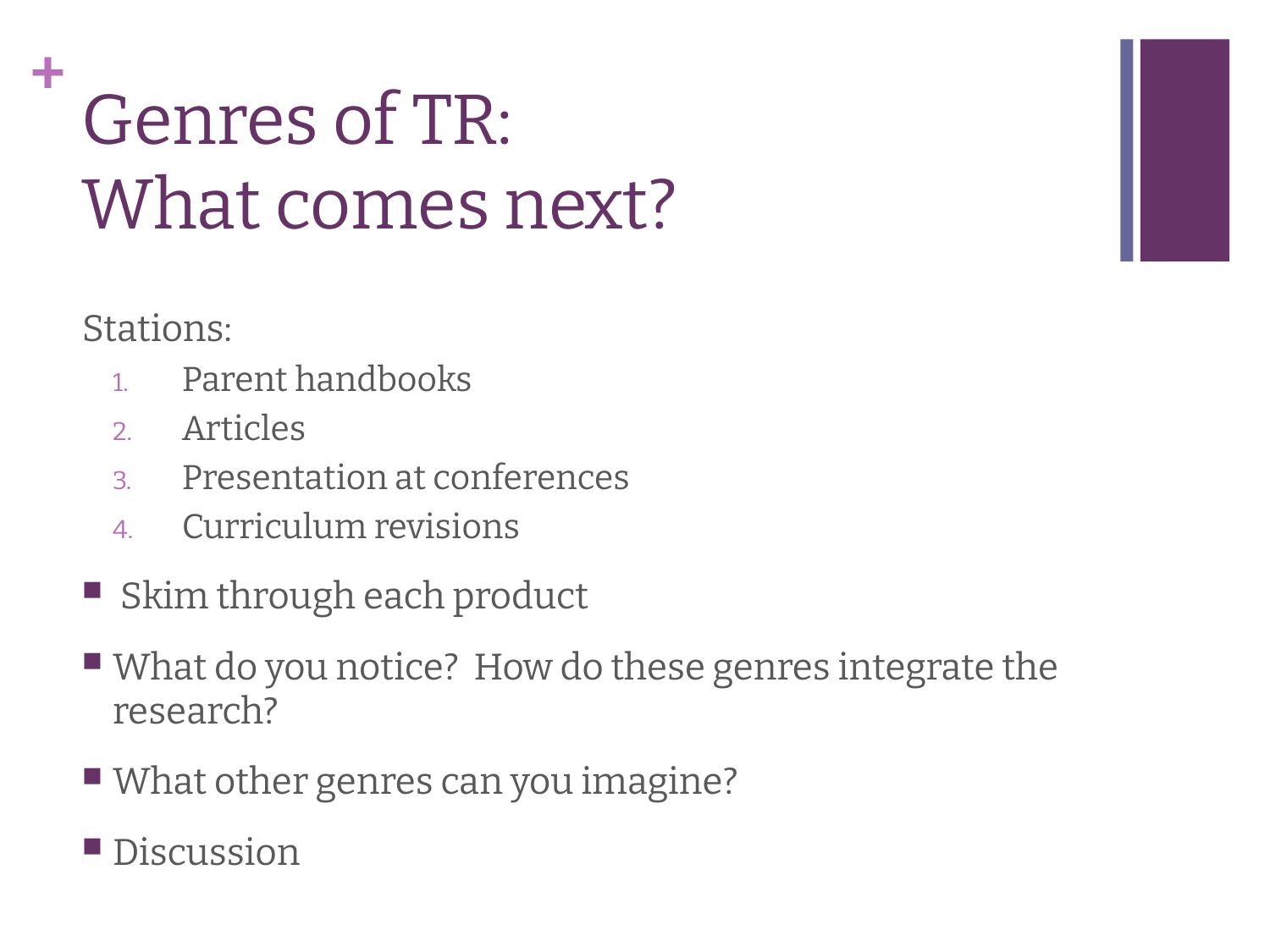

# Genres of TR: What comes next?
Stations:
Parent handbooks
Articles
Presentation at conferences
Curriculum revisions
 Skim through each product
What do you notice?  How do these genres integrate the research?
What other genres can you imagine?
Discussion